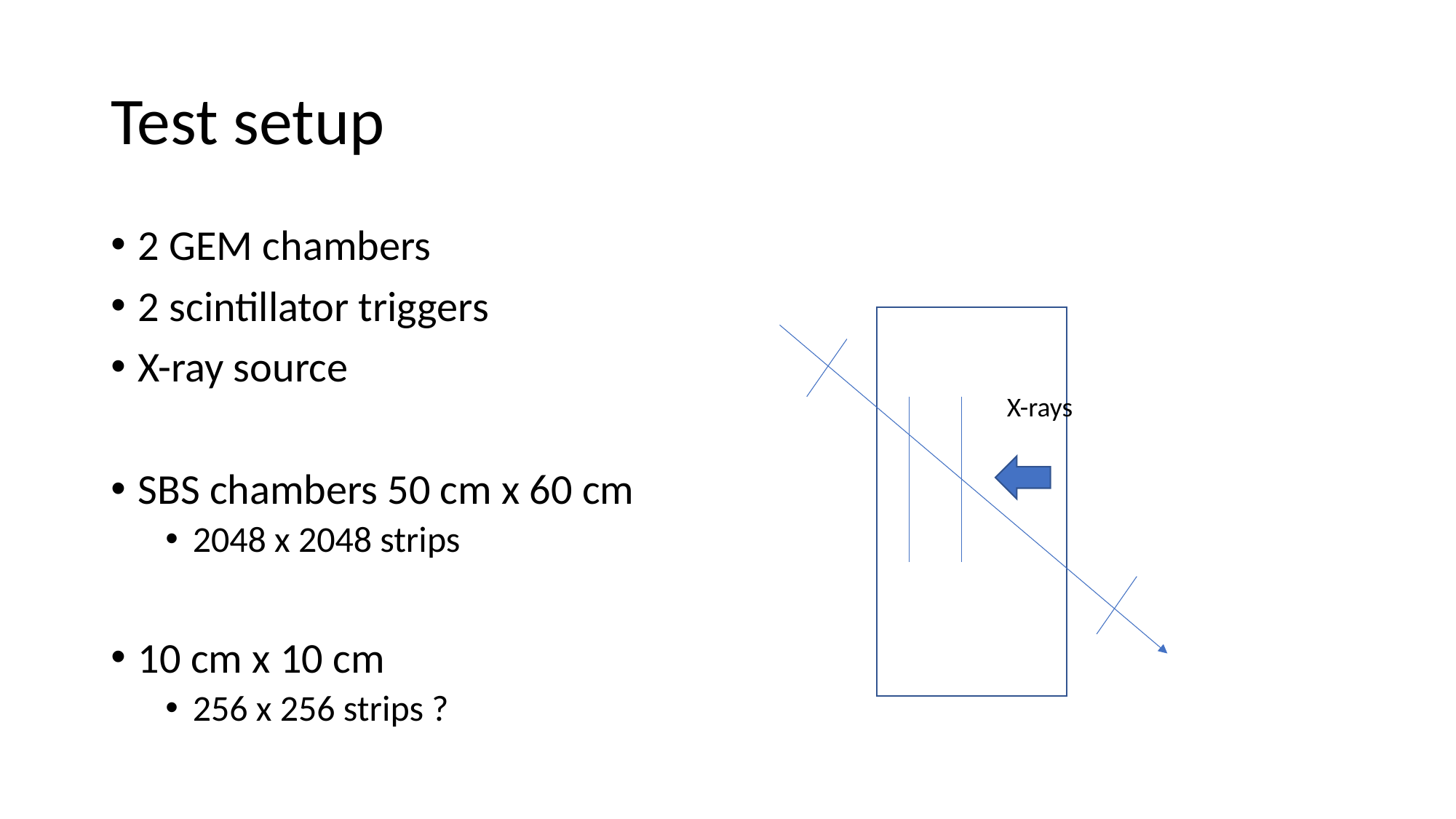

# Test setup
2 GEM chambers
2 scintillator triggers
X-ray source

SBS chambers 50 cm x 60 cm
2048 x 2048 strips

10 cm x 10 cm
256 x 256 strips ?

X-rays